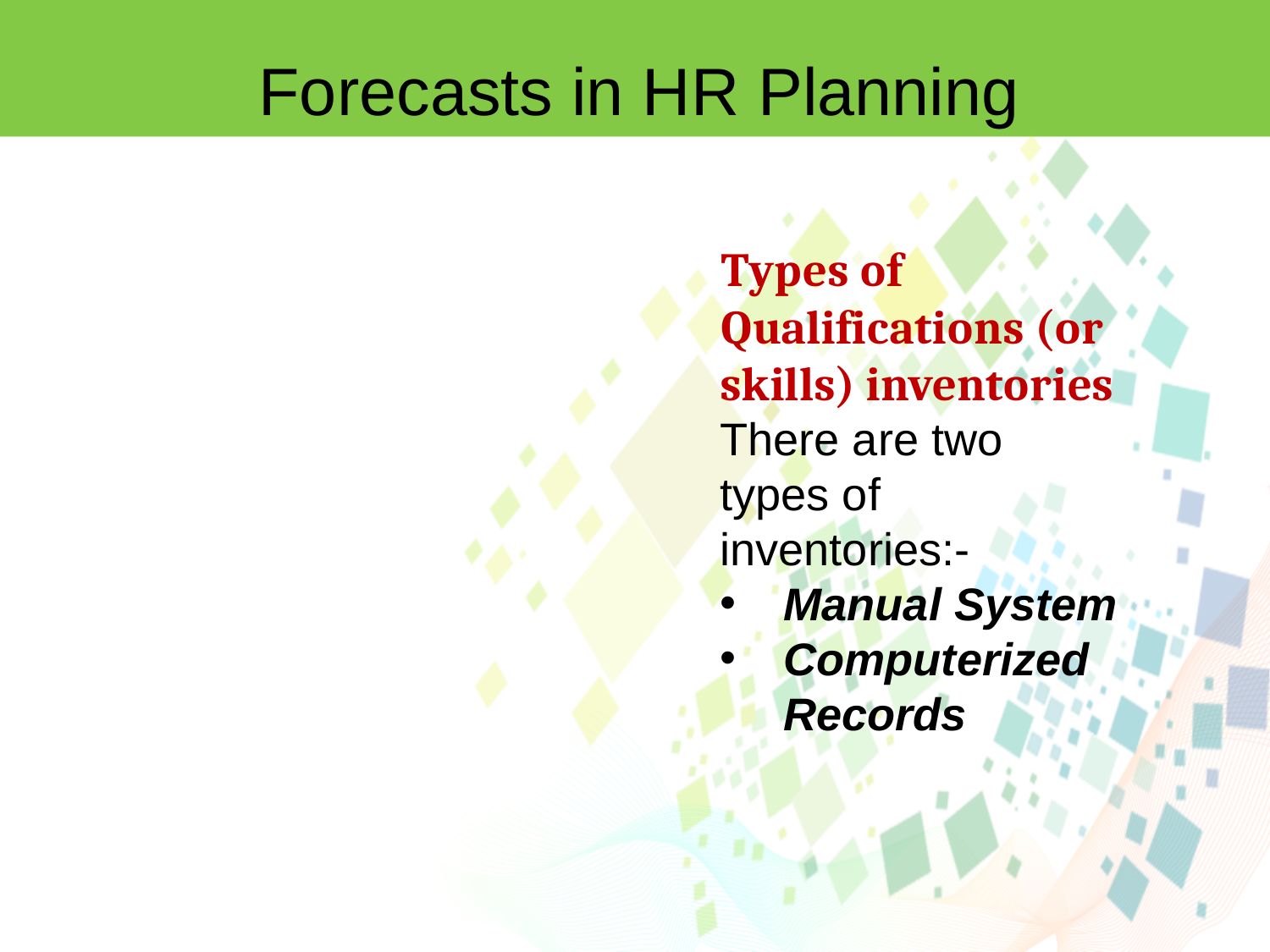

Forecasts in HR Planning
Types of Qualifications (or skills) inventories
There are two types of inventories:-
Manual System
Computerized Records